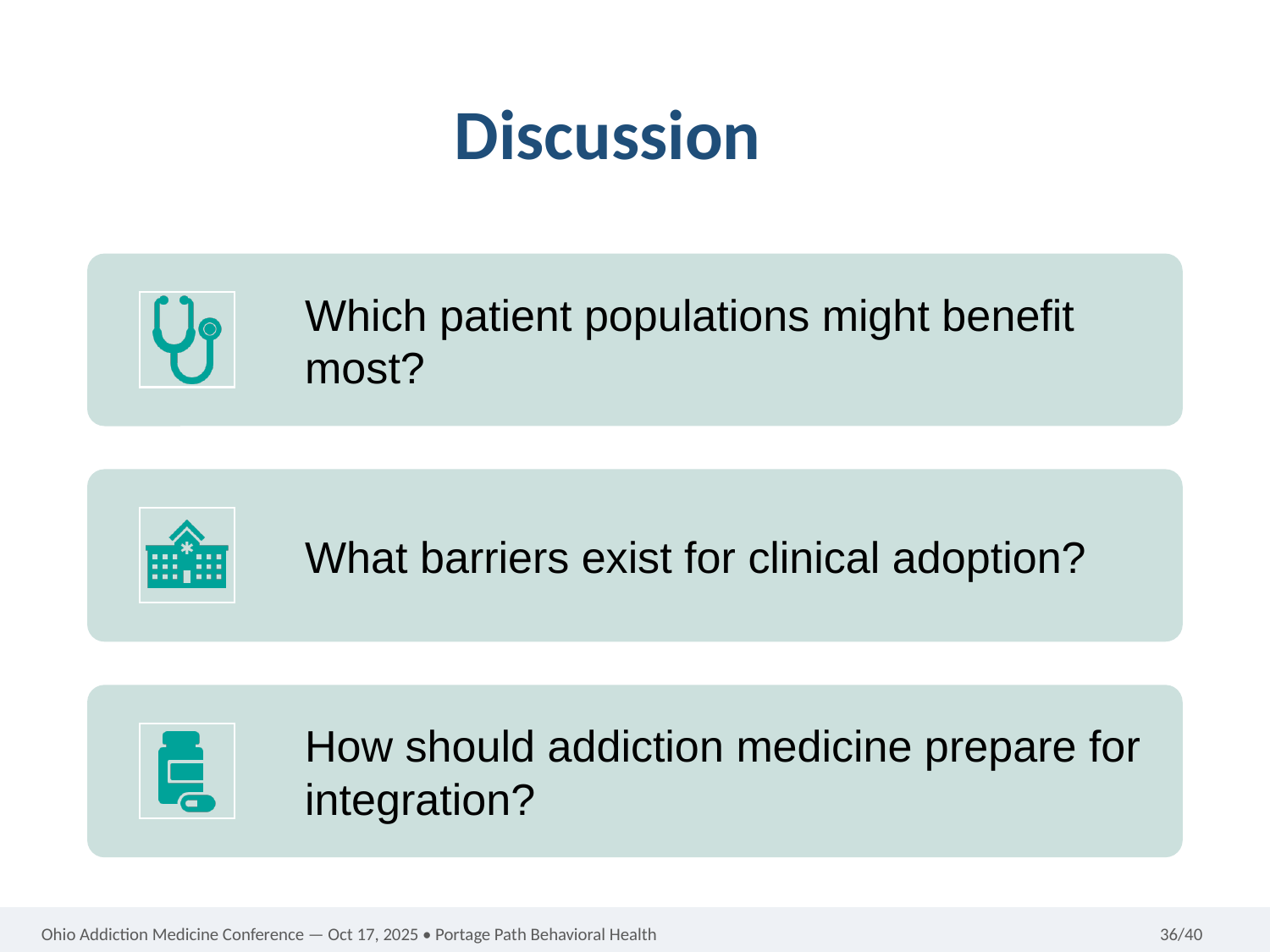

# Discussion
Which patient populations might benefit most?
What barriers exist for clinical adoption?
How should addiction medicine prepare for integration?

Ohio Addiction Medicine Conference — Oct 17, 2025 • Portage Path Behavioral Health
36/40